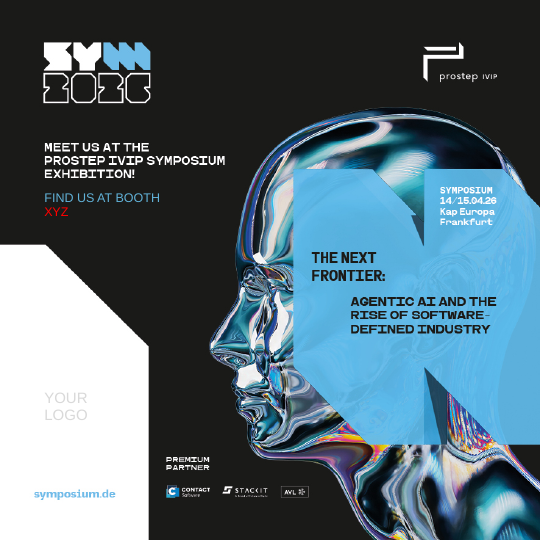

FIND US AT BOOTH XYZ
YOUR
LOGO